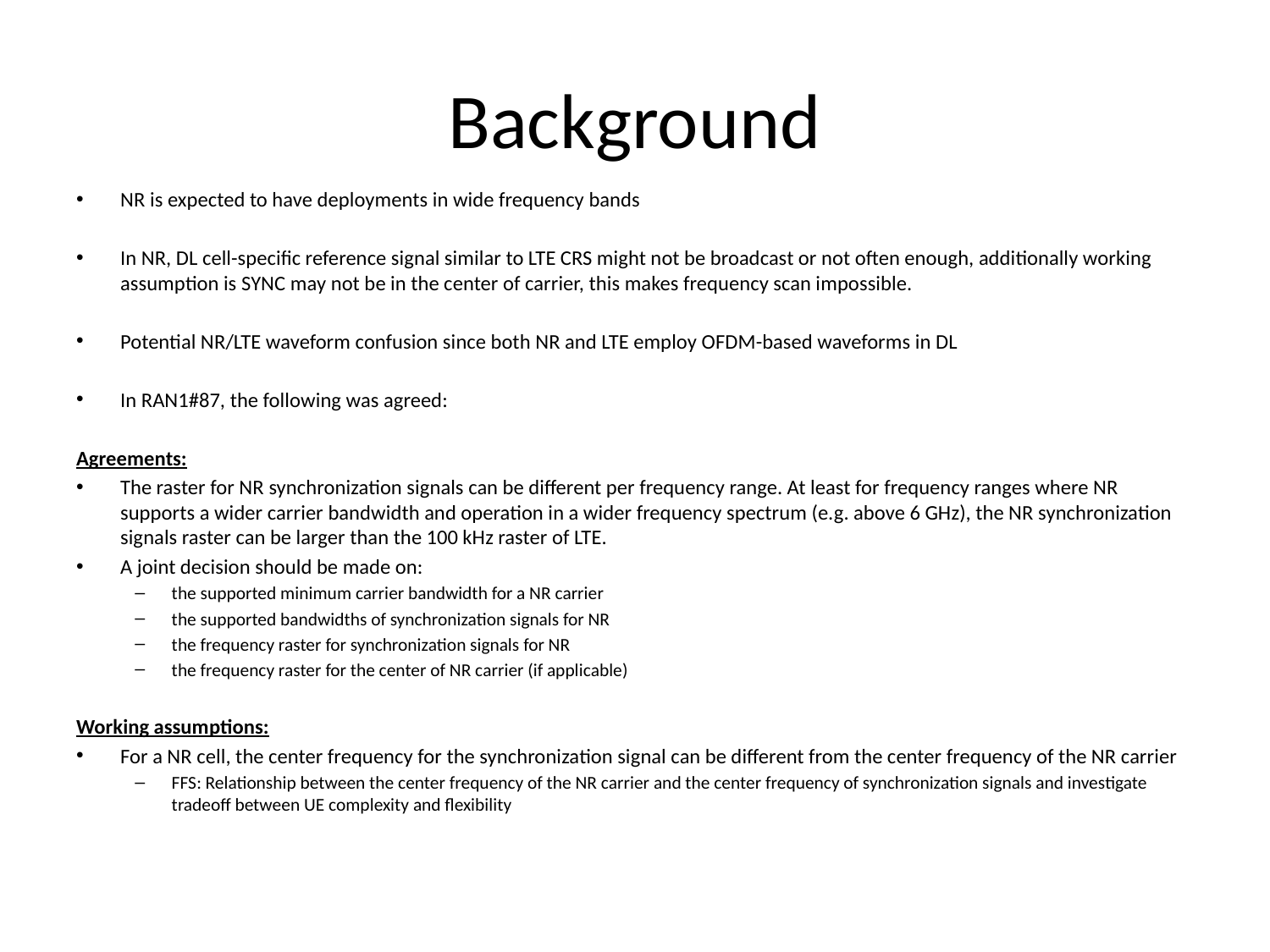

# Background
NR is expected to have deployments in wide frequency bands

In NR, DL cell-specific reference signal similar to LTE CRS might not be broadcast or not often enough, additionally working assumption is SYNC may not be in the center of carrier, this makes frequency scan impossible.

Potential NR/LTE waveform confusion since both NR and LTE employ OFDM-based waveforms in DL

In RAN1#87, the following was agreed:

Agreements:
The raster for NR synchronization signals can be different per frequency range. At least for frequency ranges where NR supports a wider carrier bandwidth and operation in a wider frequency spectrum (e.g. above 6 GHz), the NR synchronization signals raster can be larger than the 100 kHz raster of LTE.
A joint decision should be made on:
the supported minimum carrier bandwidth for a NR carrier
the supported bandwidths of synchronization signals for NR
the frequency raster for synchronization signals for NR
the frequency raster for the center of NR carrier (if applicable)

Working assumptions:
For a NR cell, the center frequency for the synchronization signal can be different from the center frequency of the NR carrier
FFS: Relationship between the center frequency of the NR carrier and the center frequency of synchronization signals and investigate tradeoff between UE complexity and flexibility